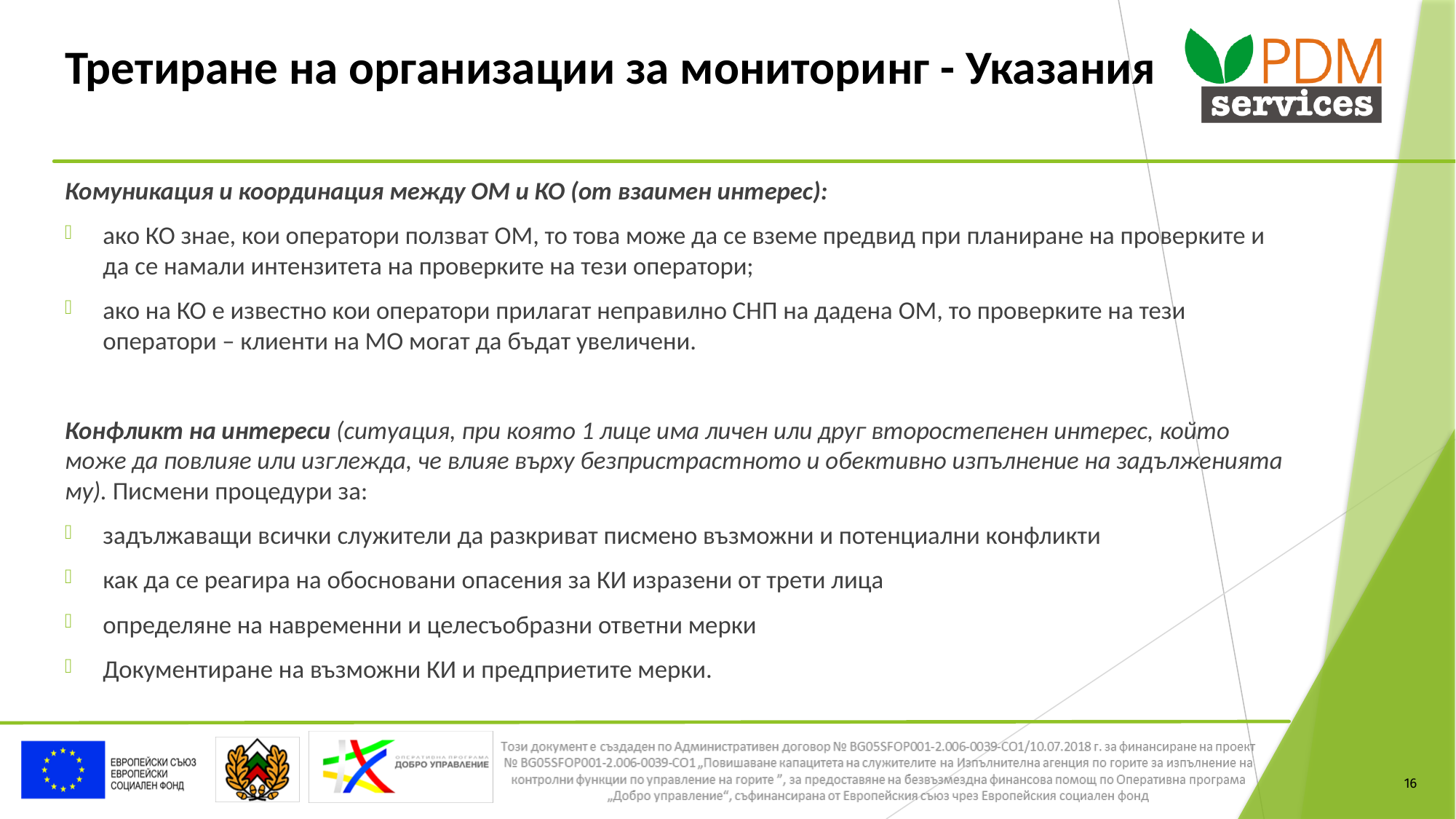

# Третиране на организации за мониторинг - Указания
Комуникация и координация между ОМ и КО (от взаимен интерес):
ако КО знае, кои оператори ползват ОМ, то това може да се вземе предвид при планиране на проверките и да се намали интензитета на проверките на тези оператори;
ако на КО е известно кои оператори прилагат неправилно СНП на дадена ОМ, то проверките на тези оператори – клиенти на МО могат да бъдат увеличени.

Конфликт на интереси (ситуация, при която 1 лице има личен или друг второстепенен интерес, който може да повлияе или изглежда, че влияе върху безпристрастното и обективно изпълнение на задълженията му). Писмени процедури за:
задължаващи всички служители да разкриват писмено възможни и потенциални конфликти
как да се реагира на обосновани опасения за КИ изразени от трети лица
определяне на навременни и целесъобразни ответни мерки
Документиране на възможни КИ и предприетите мерки.
16